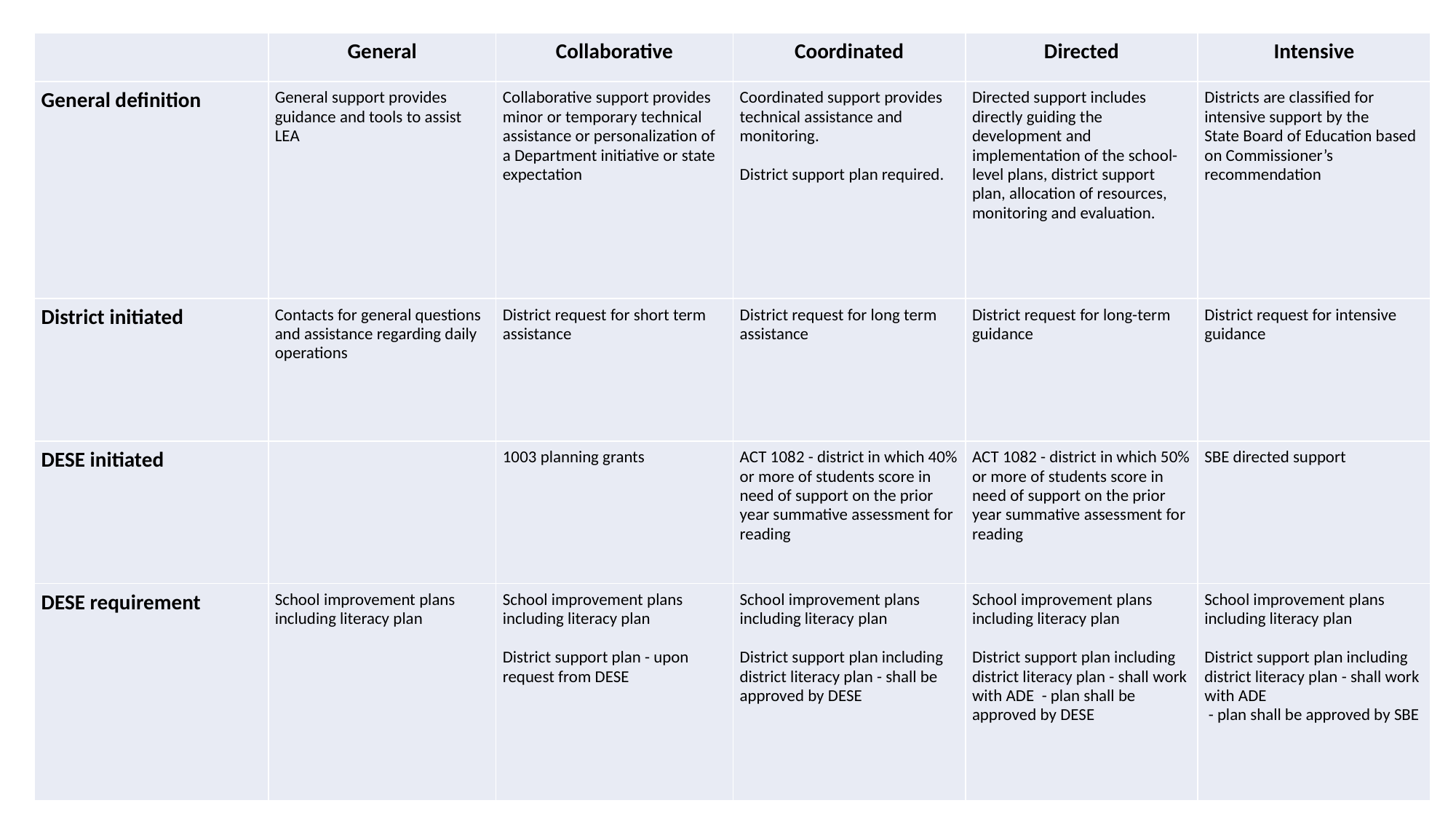

|  | General | Collaborative | Coordinated | Directed | Intensive |
| --- | --- | --- | --- | --- | --- |
| General definition | General support provides guidance and tools to assist LEA | Collaborative support provides minor or temporary technical assistance or personalization of a Department initiative or state expectation | Coordinated support provides technical assistance and monitoring.   District support plan required. | Directed support includes directly guiding the development and implementation of the school-level plans, district support plan, allocation of resources, monitoring and evaluation. | Districts are classified for intensive support by the State Board of Education based on Commissioner’s recommendation |
| District initiated | Contacts for general questions and assistance regarding daily operations | District request for short term assistance | District request for long term assistance | District request for long-term guidance | District request for intensive guidance |
| DESE initiated |  | 1003 planning grants | ACT 1082 - district in which 40% or more of students score in need of support on the prior year summative assessment for reading | ACT 1082 - district in which 50% or more of students score in need of support on the prior year summative assessment for reading | SBE directed support |
| DESE requirement | School improvement plans including literacy plan | School improvement plans including literacy plan   District support plan - upon request from DESE | School improvement plans including literacy plan District support plan including district literacy plan - shall be approved by DESE | School improvement plans including literacy plan   District support plan including district literacy plan - shall work with ADE - plan shall be approved by DESE | School improvement plans including literacy plan   District support plan including district literacy plan - shall work with ADE - plan shall be approved by SBE |